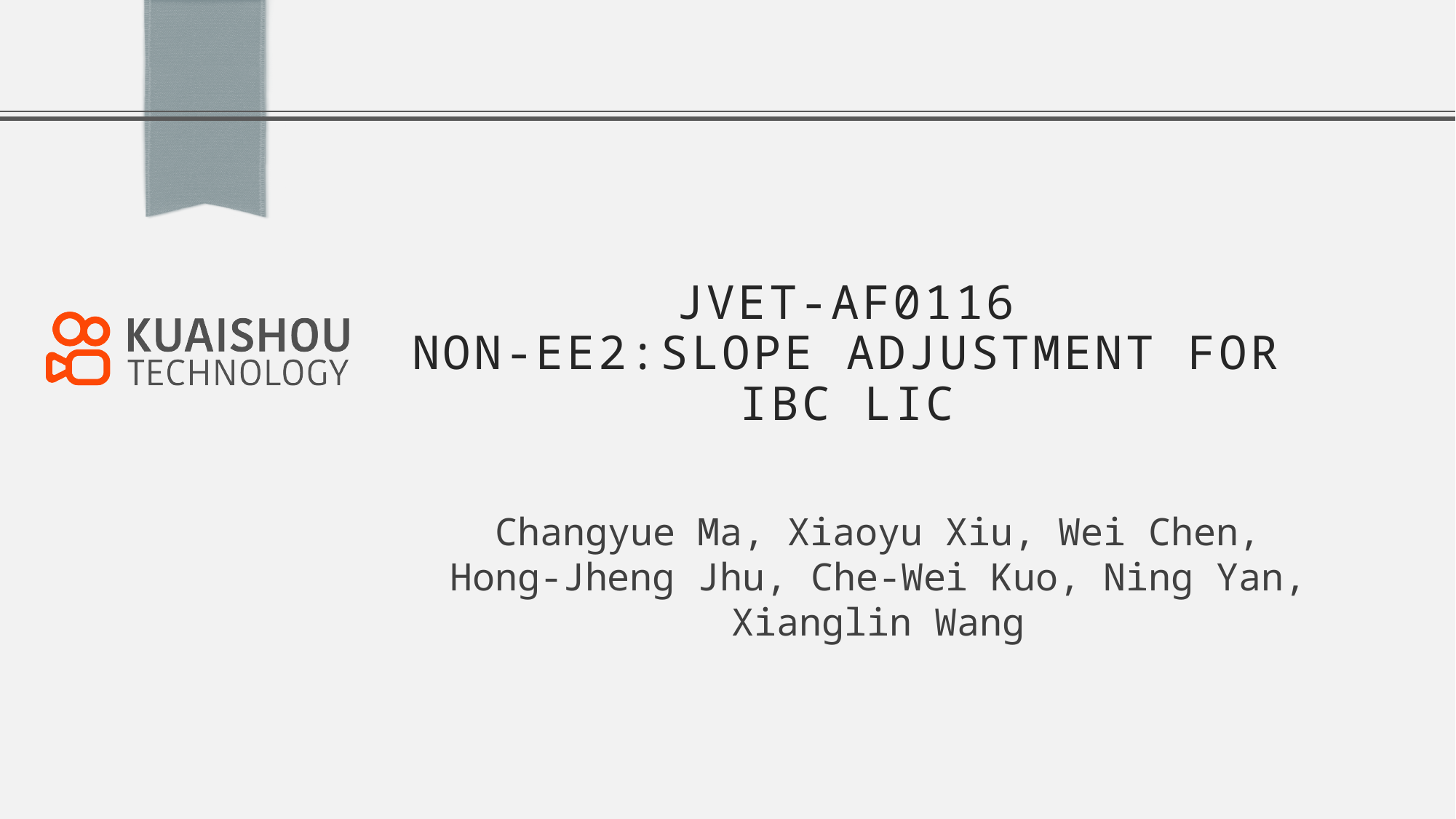

# JVET-aF0116 Non-EE2:SLOPE ADJUSTMENT FOR IBC LIC
Changyue Ma, Xiaoyu Xiu, Wei Chen, Hong-Jheng Jhu, Che-Wei Kuo, Ning Yan, Xianglin Wang